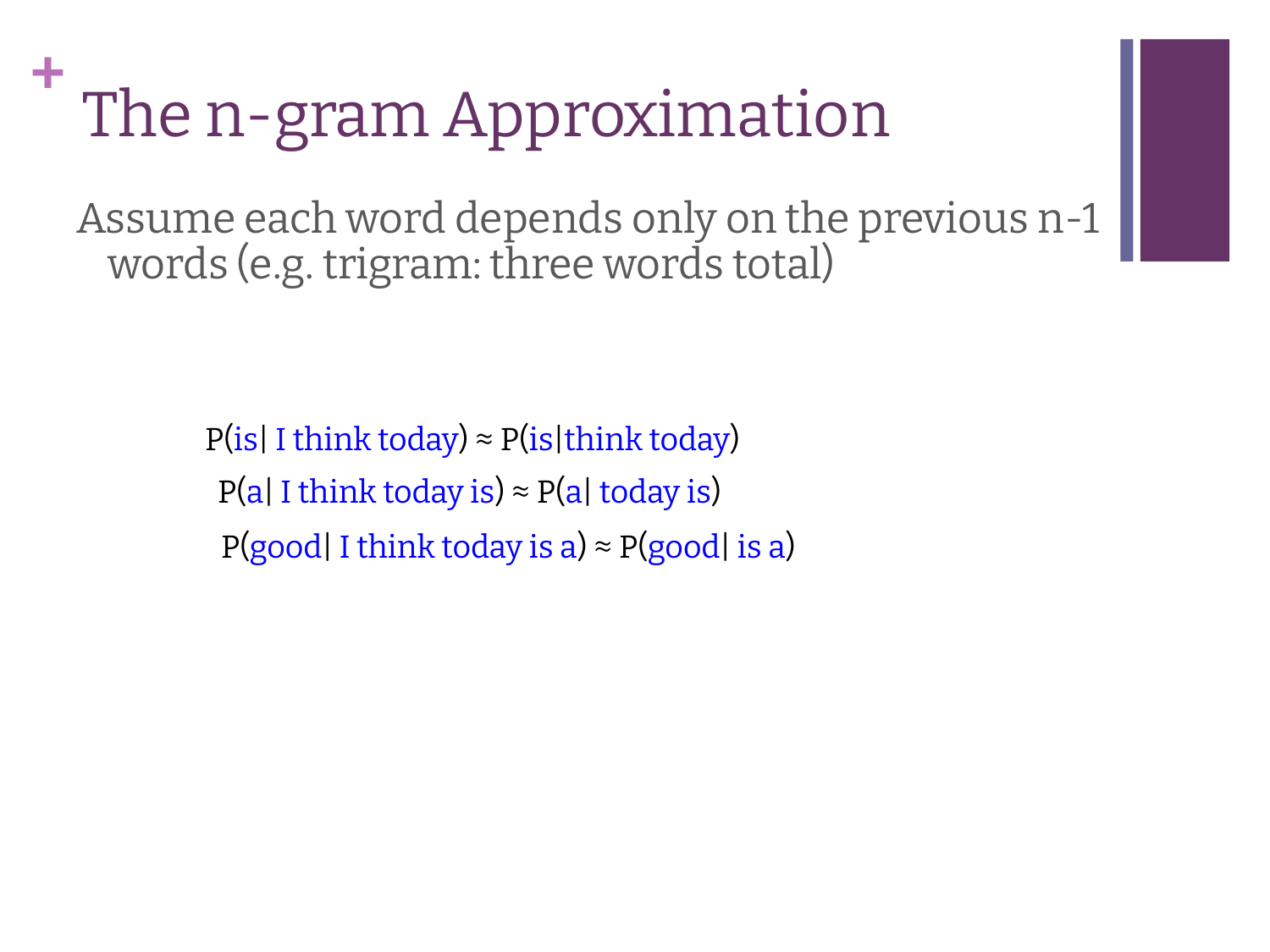

# The n-gram Approximation
Assume each word depends only on the previous n-1 words (e.g. trigram: three words total)
P(is| I think today) ≈ P(is|think today)
P(a| I think today is) ≈ P(a| today is)
P(good| I think today is a) ≈ P(good| is a)